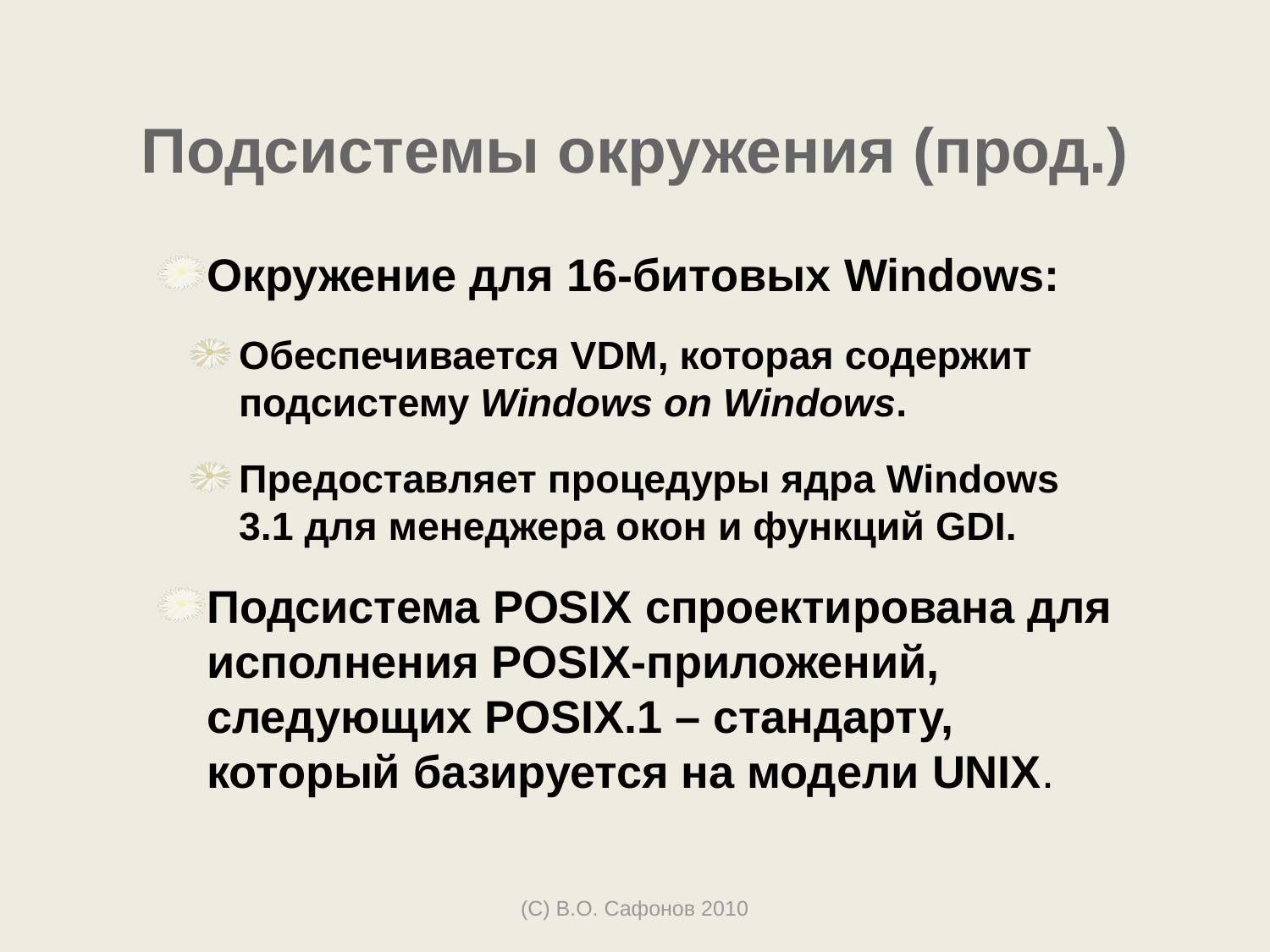

# Подсистемы окружения (прод.)
Окружение для 16-битовых Windows:
Обеспечивается VDM, которая содержит подсистему Windows on Windows.
Предоставляет процедуры ядра Windows 3.1 для менеджера окон и функций GDI.
Подсистема POSIX спроектирована для исполнения POSIX-приложений,  следующих POSIX.1 – стандарту, который базируется на модели UNIX.
(С) В.О. Сафонов 2010